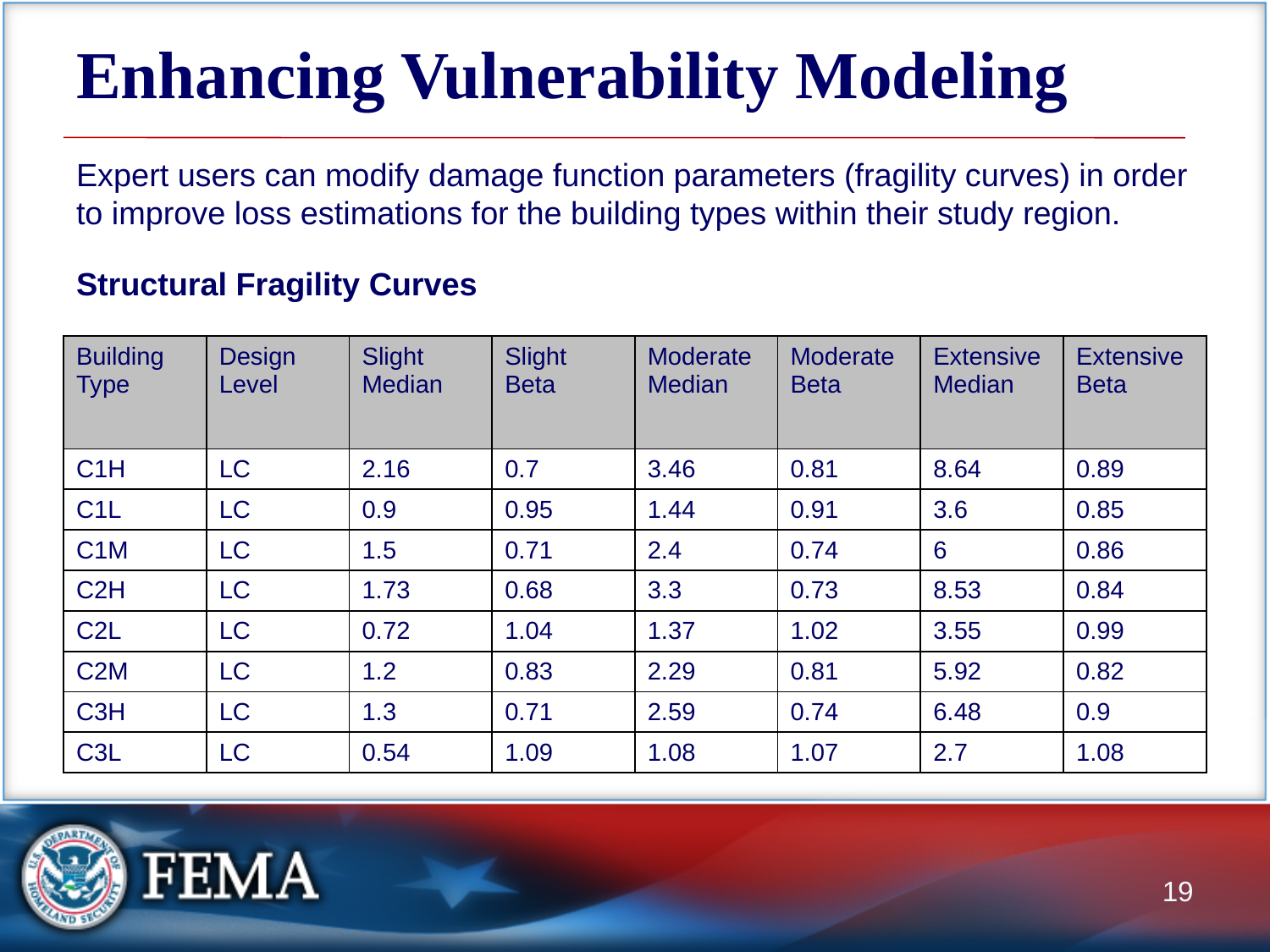

# Enhancing Vulnerability Modeling
Expert users can modify damage function parameters (fragility curves) in order to improve loss estimations for the building types within their study region.
Structural Fragility Curves
| Building Type | Design Level | Slight Median | Slight Beta | Moderate Median | Moderate Beta | Extensive Median | Extensive Beta |
| --- | --- | --- | --- | --- | --- | --- | --- |
| C1H | LC | 2.16 | 0.7 | 3.46 | 0.81 | 8.64 | 0.89 |
| C1L | LC | 0.9 | 0.95 | 1.44 | 0.91 | 3.6 | 0.85 |
| C1M | LC | 1.5 | 0.71 | 2.4 | 0.74 | 6 | 0.86 |
| C2H | LC | 1.73 | 0.68 | 3.3 | 0.73 | 8.53 | 0.84 |
| C2L | LC | 0.72 | 1.04 | 1.37 | 1.02 | 3.55 | 0.99 |
| C2M | LC | 1.2 | 0.83 | 2.29 | 0.81 | 5.92 | 0.82 |
| C3H | LC | 1.3 | 0.71 | 2.59 | 0.74 | 6.48 | 0.9 |
| C3L | LC | 0.54 | 1.09 | 1.08 | 1.07 | 2.7 | 1.08 |
19